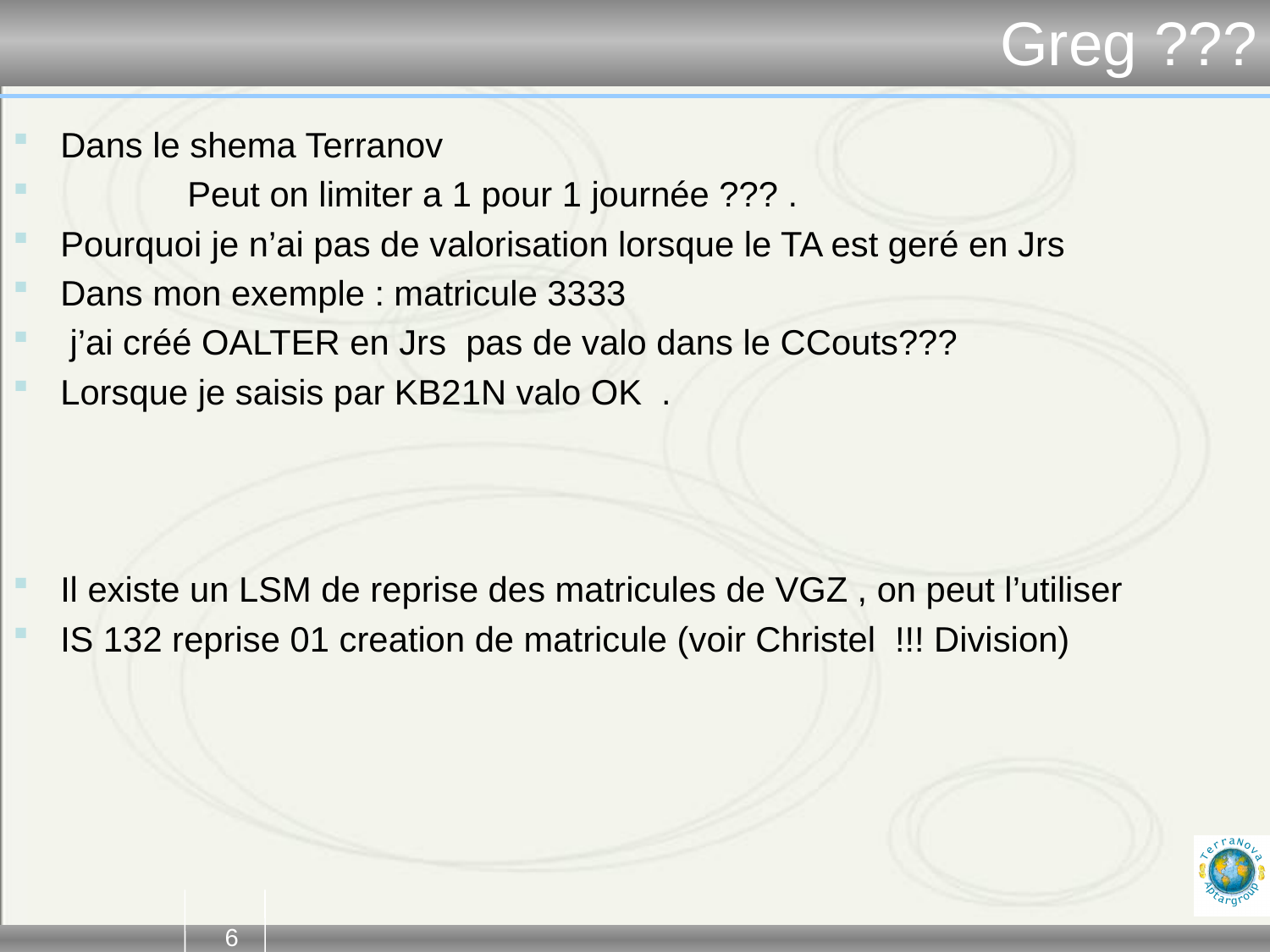

# Greg ???
Dans le shema Terranov
 	Peut on limiter a 1 pour 1 journée ??? .
Pourquoi je n’ai pas de valorisation lorsque le TA est geré en Jrs
Dans mon exemple : matricule 3333
 j’ai créé OALTER en Jrs  pas de valo dans le CCouts???
Lorsque je saisis par KB21N valo OK  .

Il existe un LSM de reprise des matricules de VGZ , on peut l’utiliser
IS 132 reprise 01 creation de matricule (voir Christel  !!! Division)